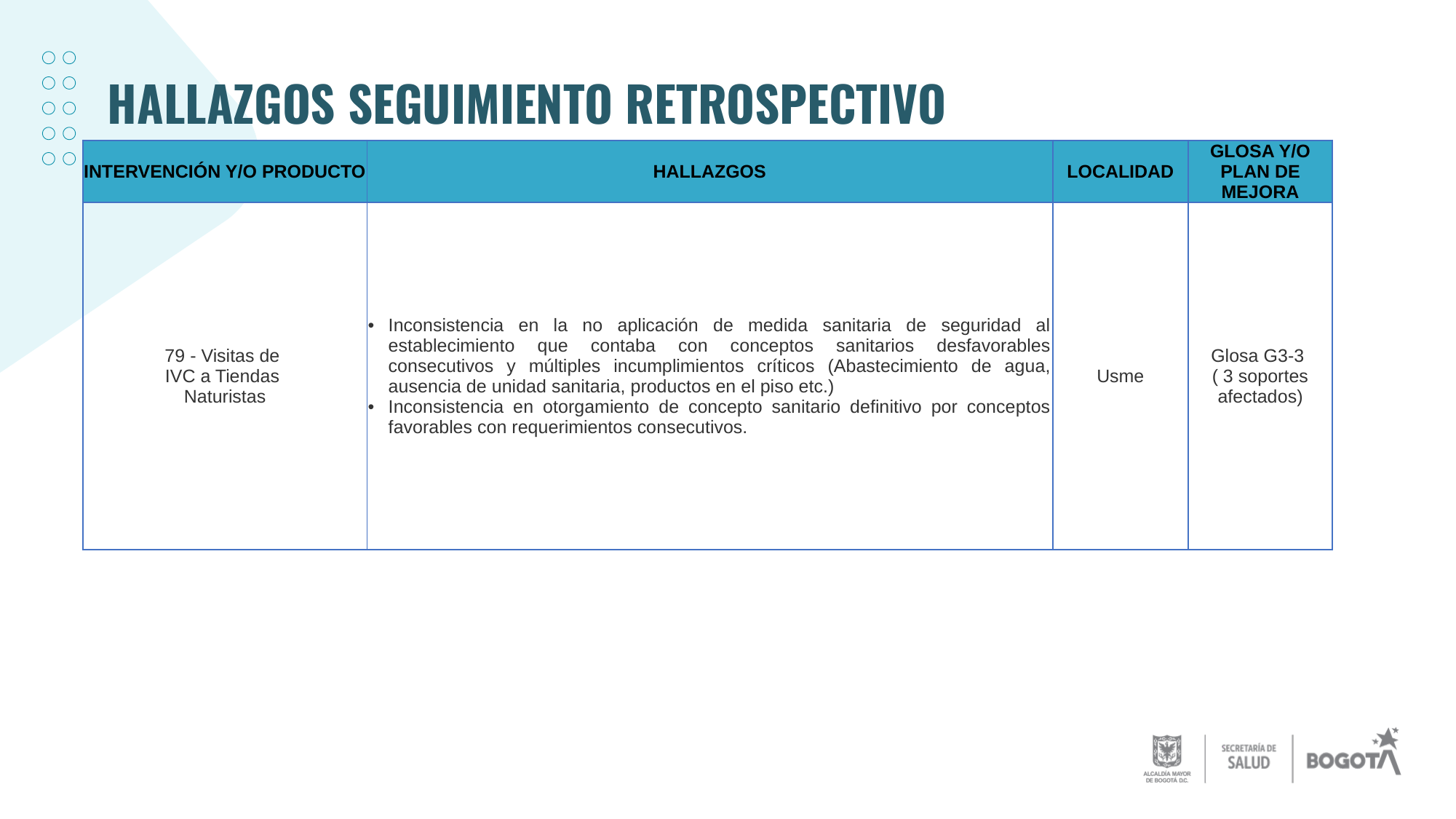

# HALLAZGOS SEGUIMIENTO RETROSPECTIVO
| INTERVENCIÓN Y/O PRODUCTO | HALLAZGOS | LOCALIDAD | GLOSA Y/O PLAN DE MEJORA |
| --- | --- | --- | --- |
| 79 - Visitas de IVC a Tiendas Naturistas | Inconsistencia en la no aplicación de medida sanitaria de seguridad al establecimiento que contaba con conceptos sanitarios desfavorables consecutivos y múltiples incumplimientos críticos (Abastecimiento de agua, ausencia de unidad sanitaria, productos en el piso etc.) Inconsistencia en otorgamiento de concepto sanitario definitivo por conceptos favorables con requerimientos consecutivos. | Usme | Glosa G3-3 ( 3 soportes afectados) |